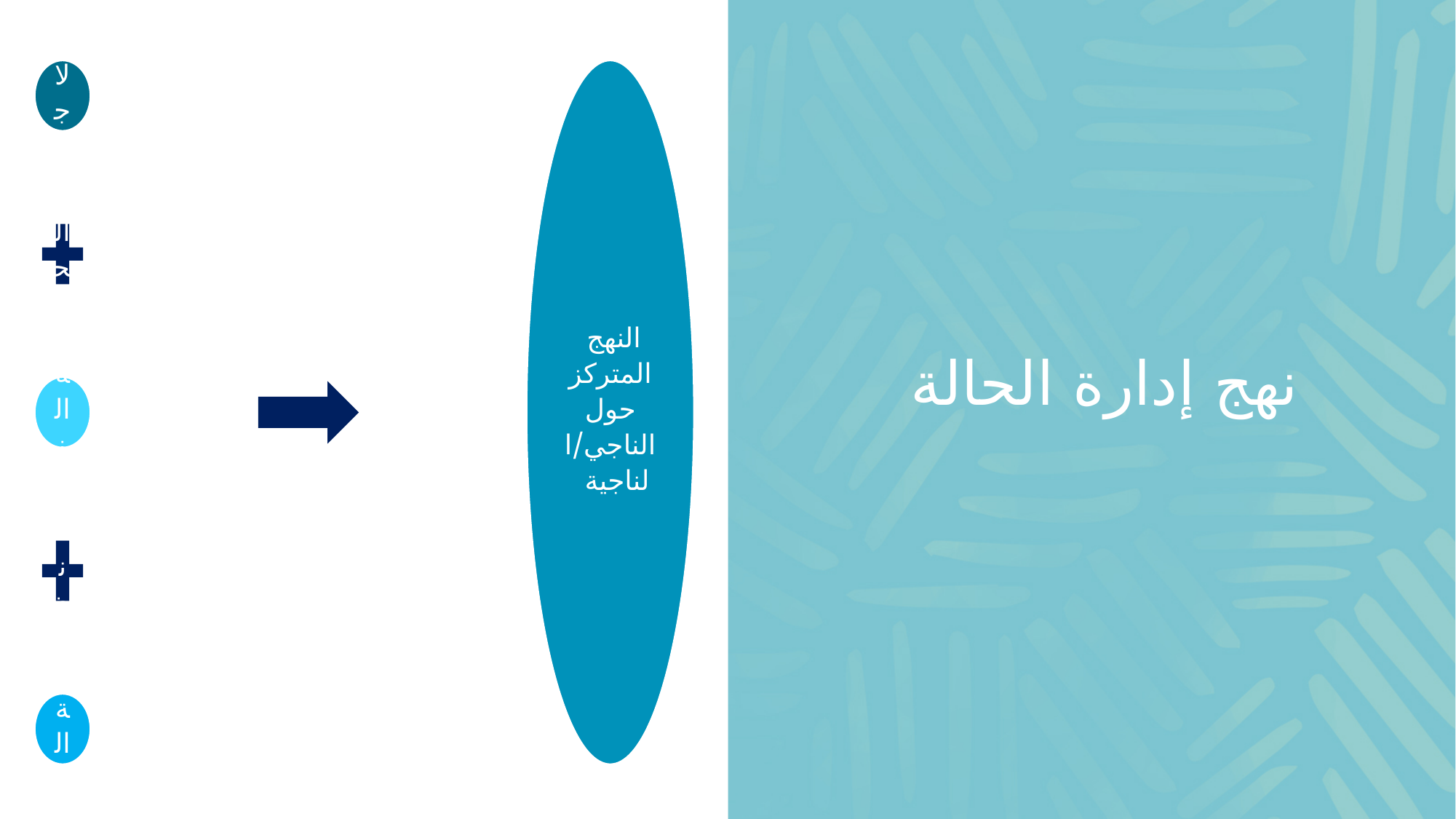

النهج  المتركز حول الناجي/الناجية
# نهج إدارة الحالة